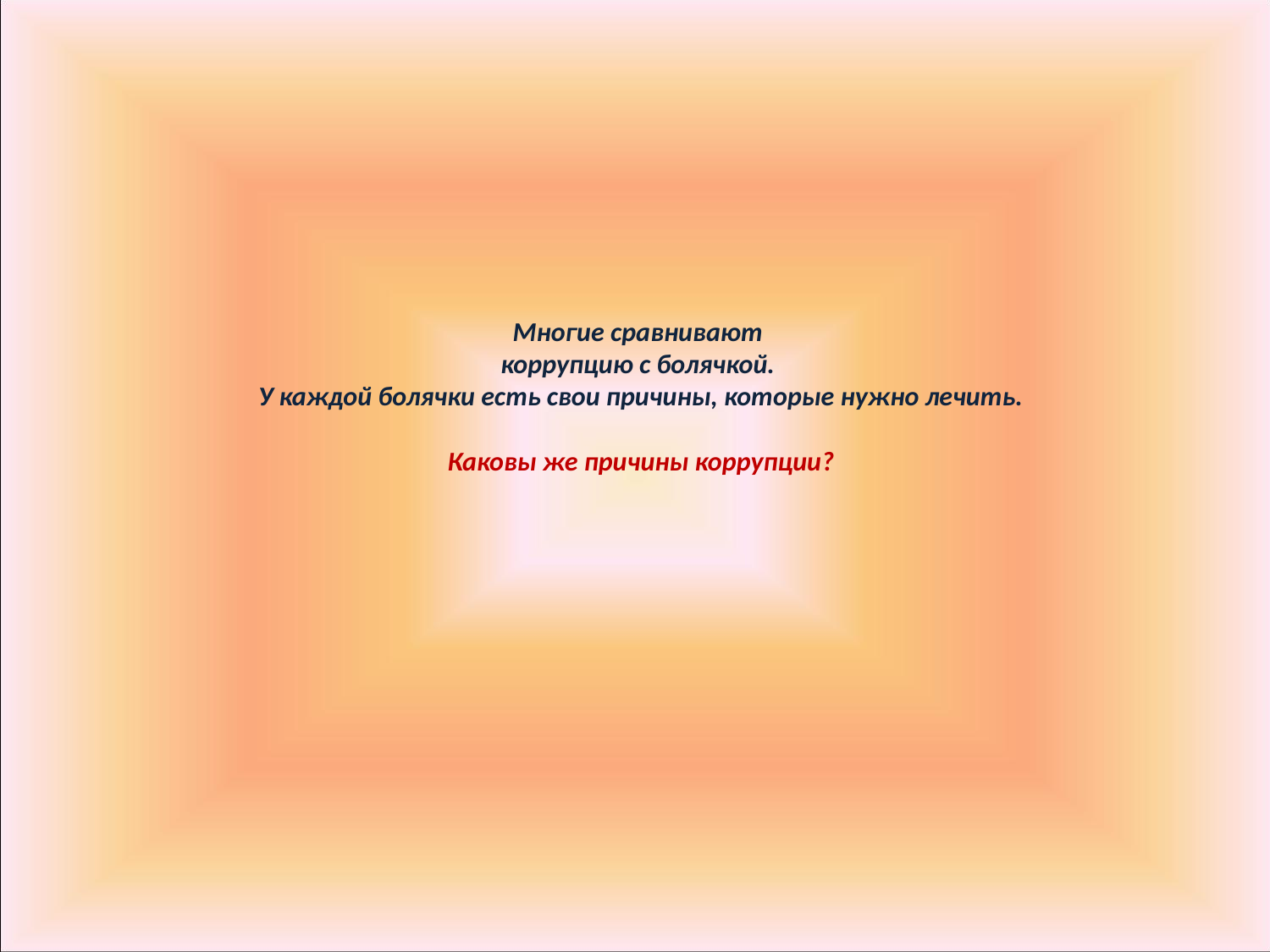

# Многие сравнивают коррупцию с болячкой. У каждой болячки есть свои причины, которые нужно лечить. Каковы же причины коррупции?